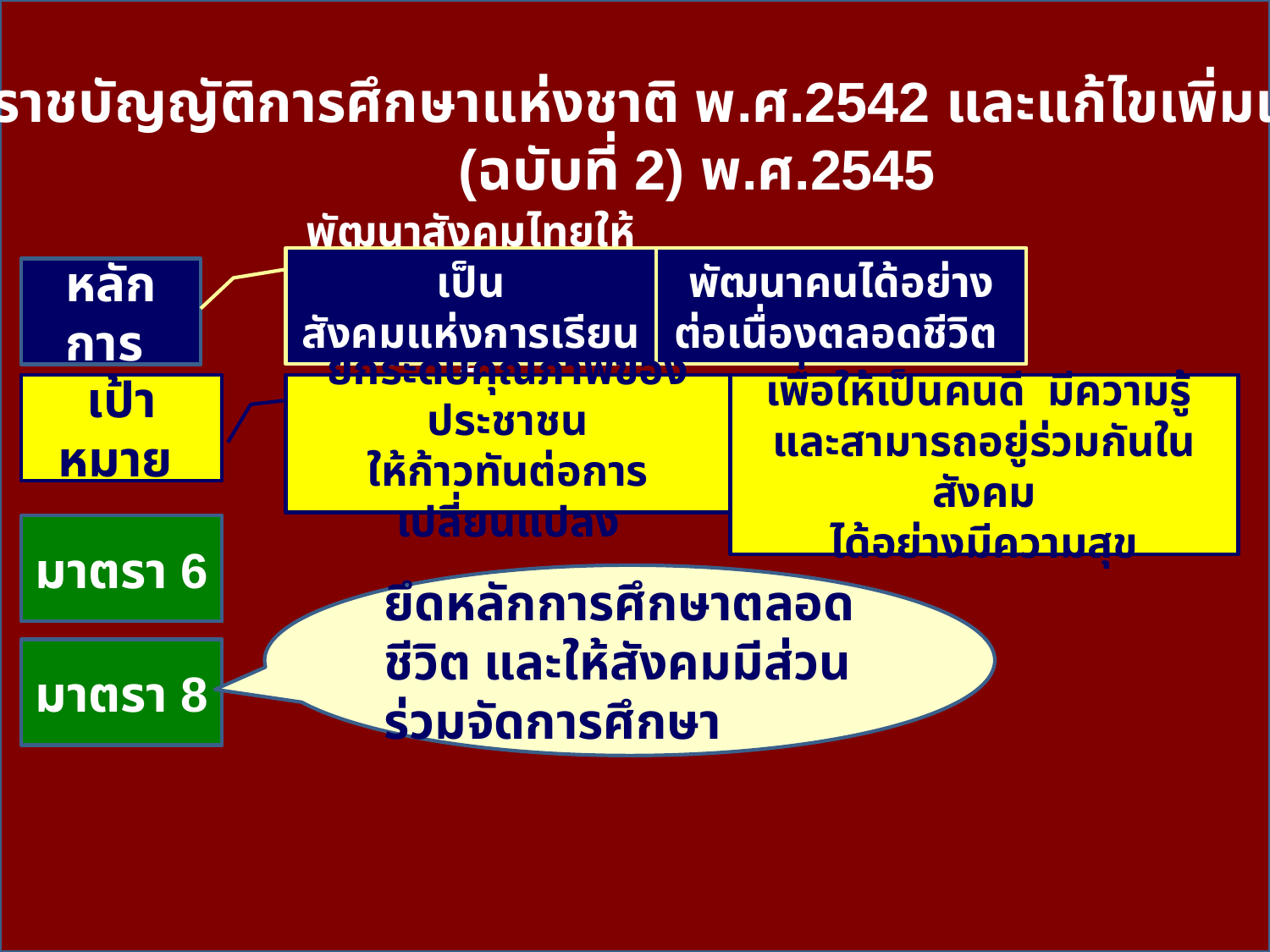

พระราชบัญญัติการศึกษาแห่งชาติ พ.ศ.2542 และแก้ไขเพิ่มเติม
         (ฉบับที่ 2) พ.ศ.2545
พัฒนาสังคมไทยให้เป็น
สังคมแห่งการเรียนรู้

พัฒนาคนได้อย่างต่อเนื่องตลอดชีวิต

หลักการ
เป้าหมาย
ยกระดับคุณภาพของประชาชน
ให้ก้าวทันต่อการเปลี่ยนแปลง
เพื่อให้เป็นคนดี  มีความรู้
และสามารถอยู่ร่วมกันในสังคม
ได้อย่างมีความสุข
มาตรา 6

ยึดหลักการศึกษาตลอดชีวิต และให้สังคมมีส่วนร่วมจัดการศึกษา

มาตรา 8